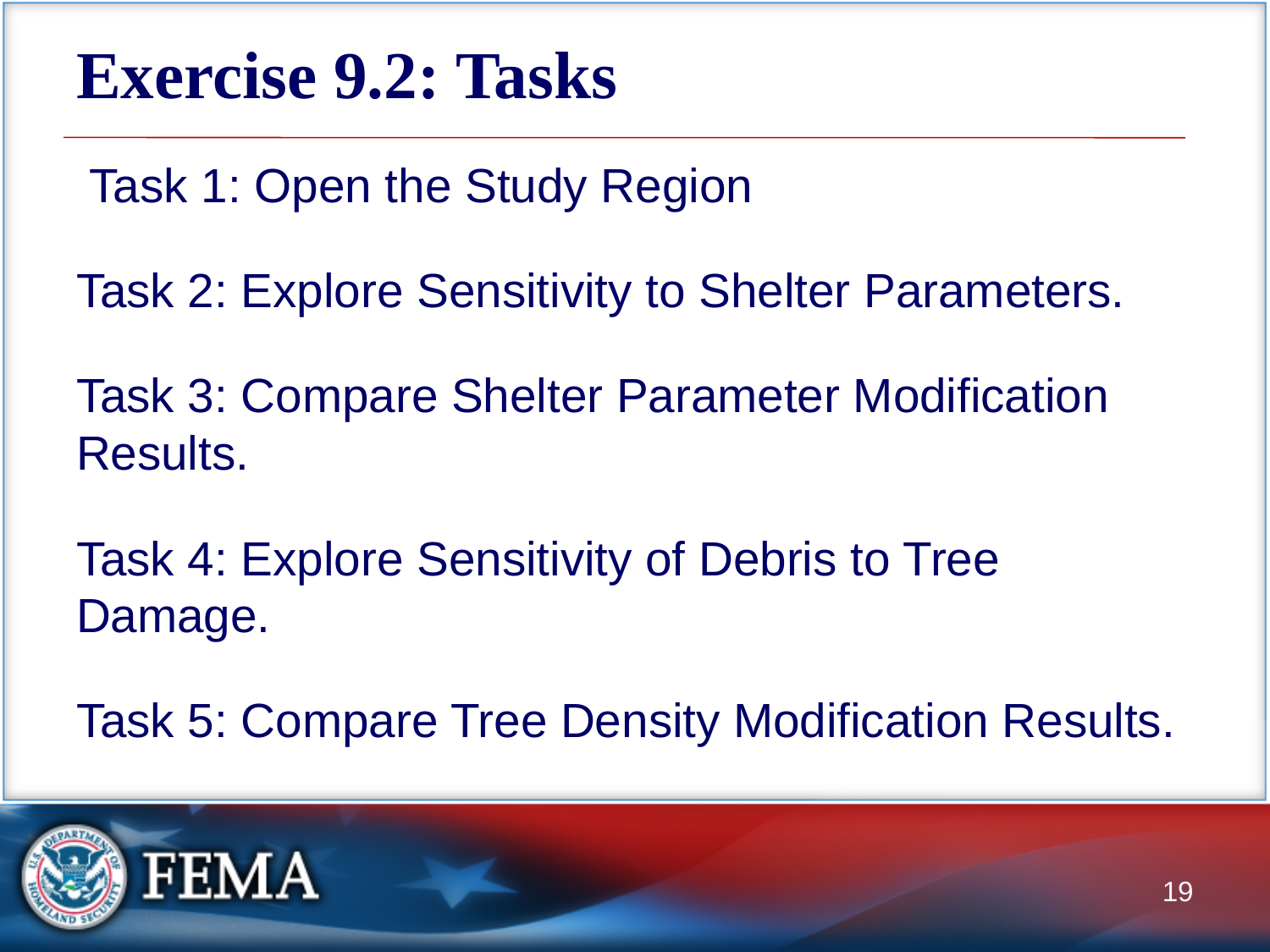

# Exercise 9.2: Tasks
 Task 1: Open the Study Region
Task 2: Explore Sensitivity to Shelter Parameters.
Task 3: Compare Shelter Parameter Modification Results.
Task 4: Explore Sensitivity of Debris to Tree Damage.
Task 5: Compare Tree Density Modification Results.
19